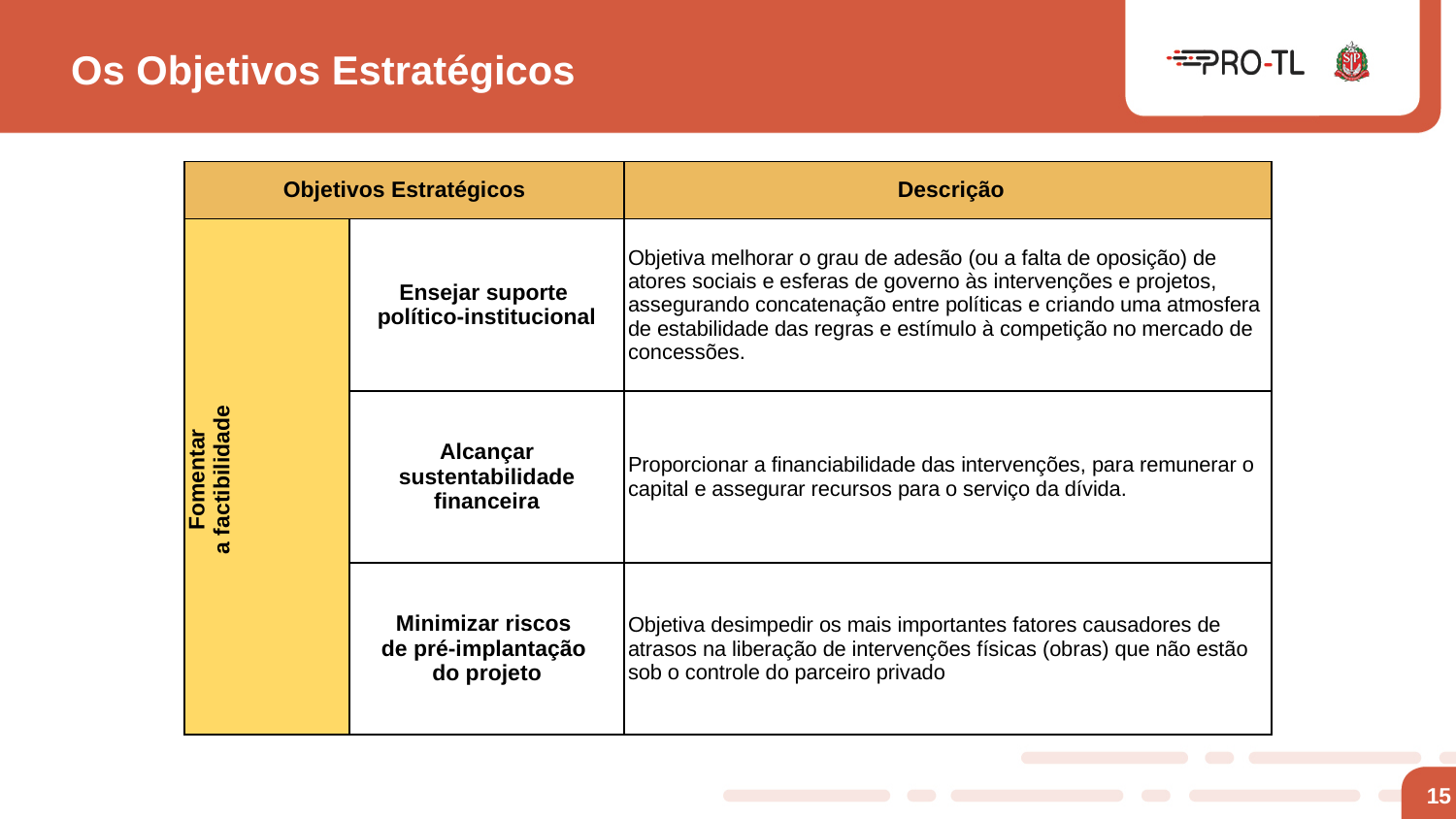

Os Objetivos Estratégicos
| Objetivos Estratégicos |  | Descrição |
| --- | --- | --- |
| Fomentar a factibilidade | Ensejar suporte político-institucional | Objetiva melhorar o grau de adesão (ou a falta de oposição) de atores sociais e esferas de governo às intervenções e projetos, assegurando concatenação entre políticas e criando uma atmosfera de estabilidade das regras e estímulo à competição no mercado de concessões. |
|  | Alcançar sustentabilidade financeira | Proporcionar a financiabilidade das intervenções, para remunerar o capital e assegurar recursos para o serviço da dívida. |
|  | Minimizar riscos de pré-implantação do projeto | Objetiva desimpedir os mais importantes fatores causadores de atrasos na liberação de intervenções físicas (obras) que não estão sob o controle do parceiro privado |
15